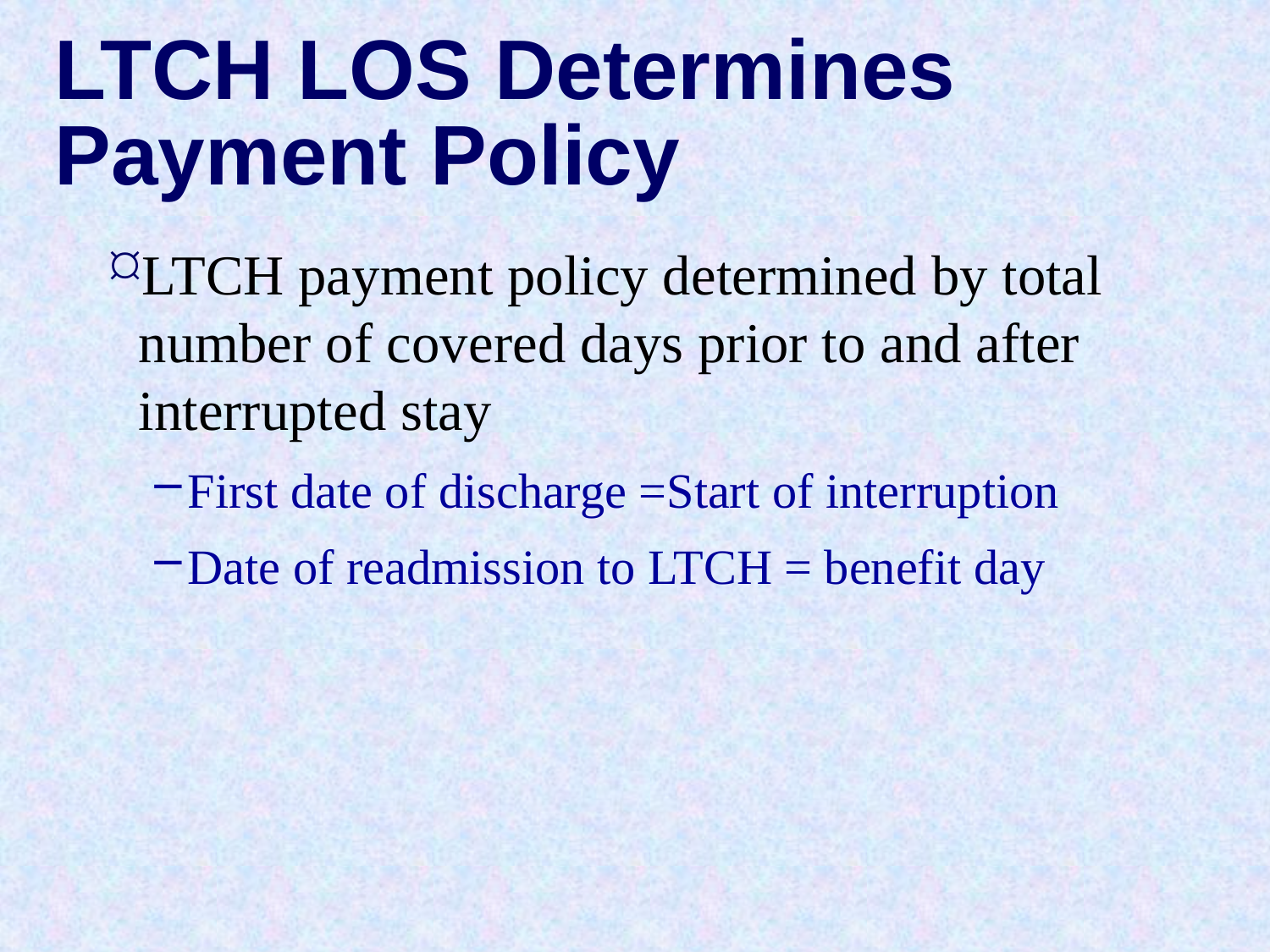

# LTCH LOS Determines Payment Policy
LTCH payment policy determined by total number of covered days prior to and after interrupted stay
First date of discharge =Start of interruption
Date of readmission to LTCH = benefit day